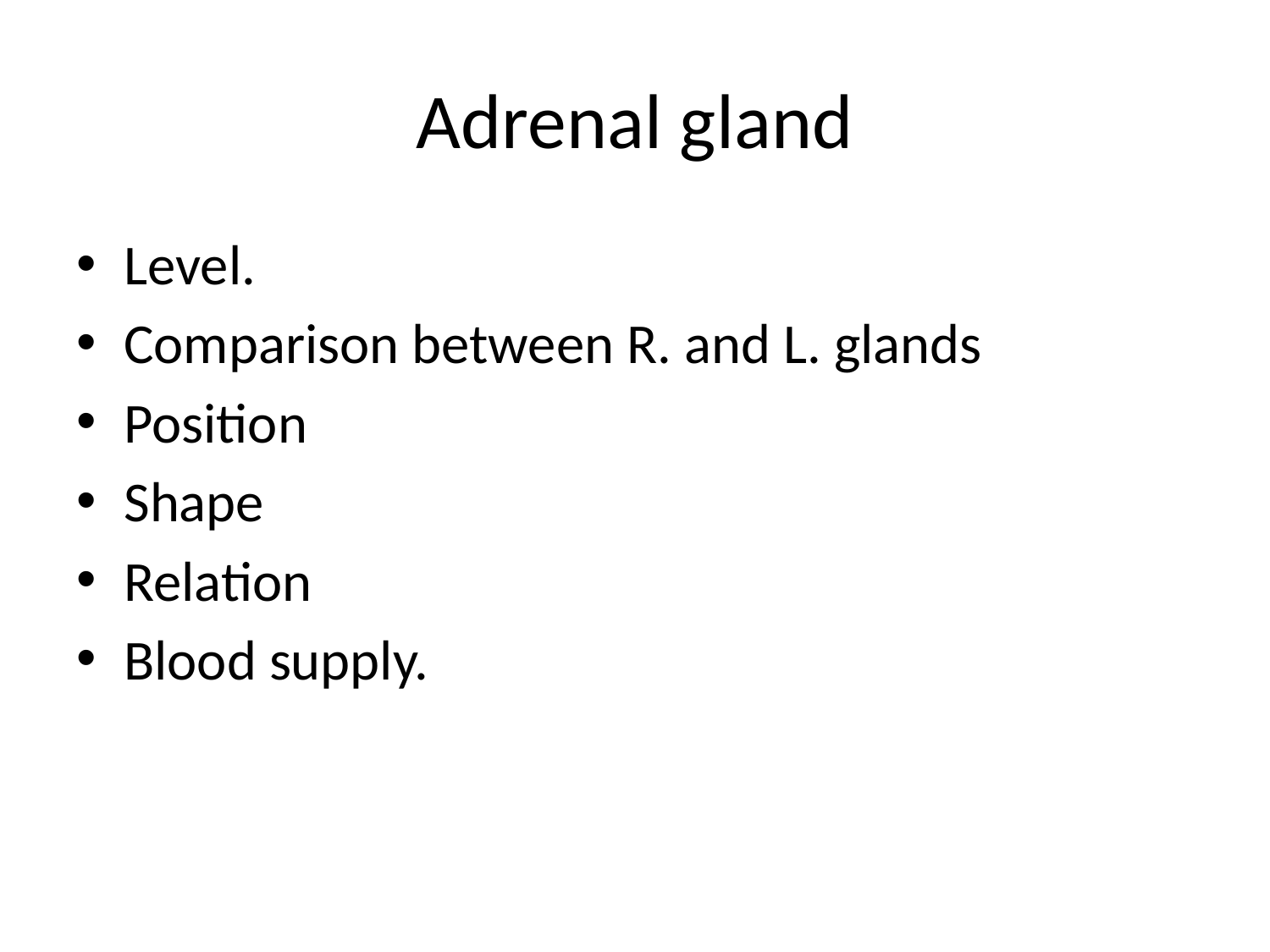

# Adrenal gland
Level.
Comparison between R. and L. glands
Position
Shape
Relation
Blood supply.